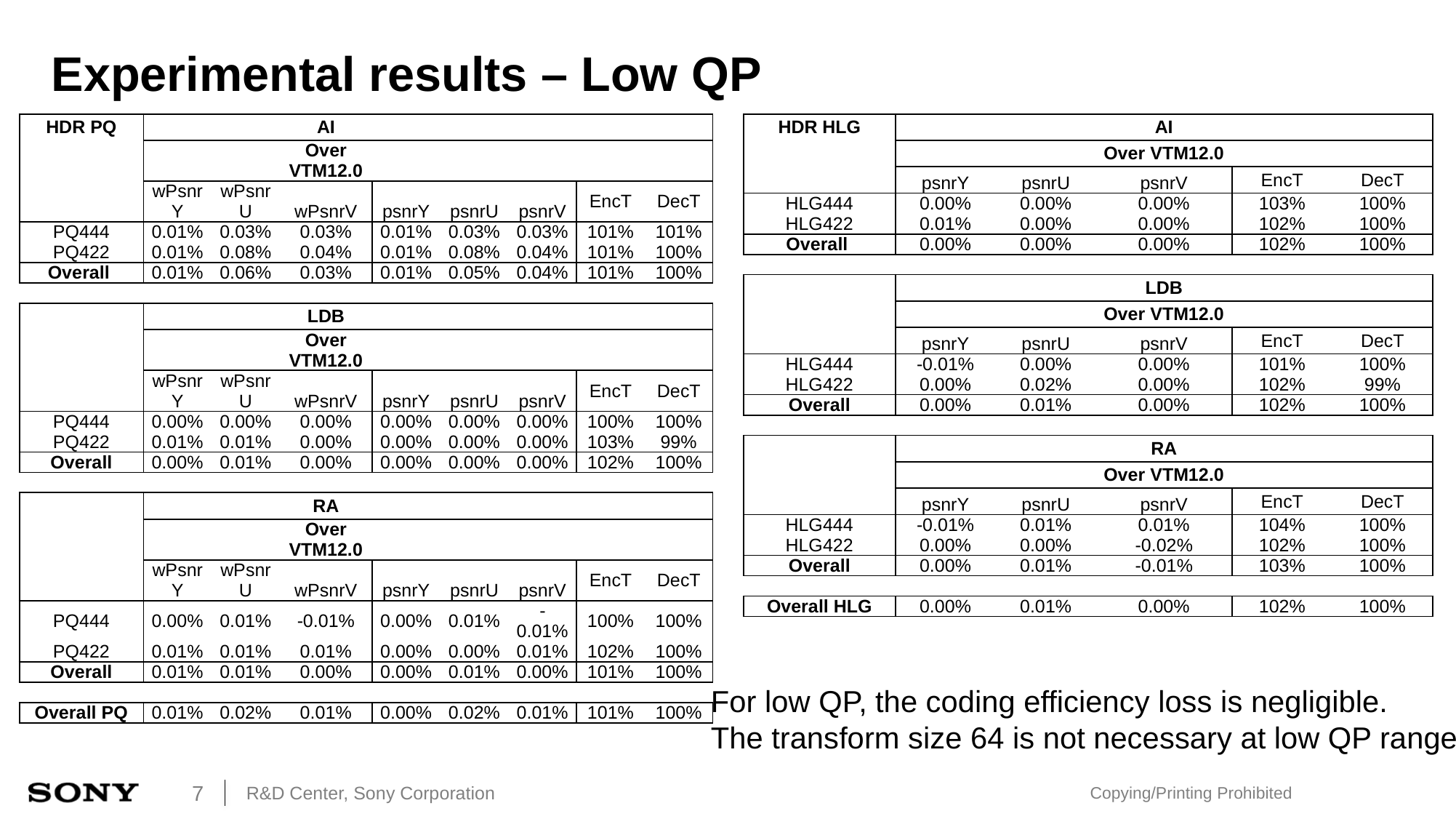

# Experimental results – Low QP
| HDR PQ |  |  | AI |  |  |  |  |  |
| --- | --- | --- | --- | --- | --- | --- | --- | --- |
|  |  |  | Over VTM12.0 |  |  |  |  |  |
|  | wPsnrY | wPsnrU | wPsnrV | psnrY | psnrU | psnrV | EncT | DecT |
| PQ444 | 0.01% | 0.03% | 0.03% | 0.01% | 0.03% | 0.03% | 101% | 101% |
| PQ422 | 0.01% | 0.08% | 0.04% | 0.01% | 0.08% | 0.04% | 101% | 100% |
| Overall | 0.01% | 0.06% | 0.03% | 0.01% | 0.05% | 0.04% | 101% | 100% |
|  |  |  |  |  |  |  |  |  |
|  |  |  | LDB |  |  |  |  |  |
|  |  |  | Over VTM12.0 |  |  |  |  |  |
|  | wPsnrY | wPsnrU | wPsnrV | psnrY | psnrU | psnrV | EncT | DecT |
| PQ444 | 0.00% | 0.00% | 0.00% | 0.00% | 0.00% | 0.00% | 100% | 100% |
| PQ422 | 0.01% | 0.01% | 0.00% | 0.00% | 0.00% | 0.00% | 103% | 99% |
| Overall | 0.00% | 0.01% | 0.00% | 0.00% | 0.00% | 0.00% | 102% | 100% |
|  |  |  |  |  |  |  |  |  |
|  |  |  | RA |  |  |  |  |  |
|  |  |  | Over VTM12.0 |  |  |  |  |  |
|  | wPsnrY | wPsnrU | wPsnrV | psnrY | psnrU | psnrV | EncT | DecT |
| PQ444 | 0.00% | 0.01% | -0.01% | 0.00% | 0.01% | -0.01% | 100% | 100% |
| PQ422 | 0.01% | 0.01% | 0.01% | 0.00% | 0.00% | 0.01% | 102% | 100% |
| Overall | 0.01% | 0.01% | 0.00% | 0.00% | 0.01% | 0.00% | 101% | 100% |
|  |  |  |  |  |  |  |  |  |
| Overall PQ | 0.01% | 0.02% | 0.01% | 0.00% | 0.02% | 0.01% | 101% | 100% |
| HDR HLG |  |  | AI |  |  |
| --- | --- | --- | --- | --- | --- |
|  |  |  | Over VTM12.0 |  |  |
|  | psnrY | psnrU | psnrV | EncT | DecT |
| HLG444 | 0.00% | 0.00% | 0.00% | 103% | 100% |
| HLG422 | 0.01% | 0.00% | 0.00% | 102% | 100% |
| Overall | 0.00% | 0.00% | 0.00% | 102% | 100% |
|  |  |  |  |  |  |
|  |  |  | LDB |  |  |
|  |  |  | Over VTM12.0 |  |  |
|  | psnrY | psnrU | psnrV | EncT | DecT |
| HLG444 | -0.01% | 0.00% | 0.00% | 101% | 100% |
| HLG422 | 0.00% | 0.02% | 0.00% | 102% | 99% |
| Overall | 0.00% | 0.01% | 0.00% | 102% | 100% |
|  |  |  |  |  |  |
|  |  |  | RA |  |  |
|  |  |  | Over VTM12.0 |  |  |
|  | psnrY | psnrU | psnrV | EncT | DecT |
| HLG444 | -0.01% | 0.01% | 0.01% | 104% | 100% |
| HLG422 | 0.00% | 0.00% | -0.02% | 102% | 100% |
| Overall | 0.00% | 0.01% | -0.01% | 103% | 100% |
|  |  |  |  |  |  |
| Overall HLG | 0.00% | 0.01% | 0.00% | 102% | 100% |
For low QP, the coding efficiency loss is negligible.
The transform size 64 is not necessary at low QP range.